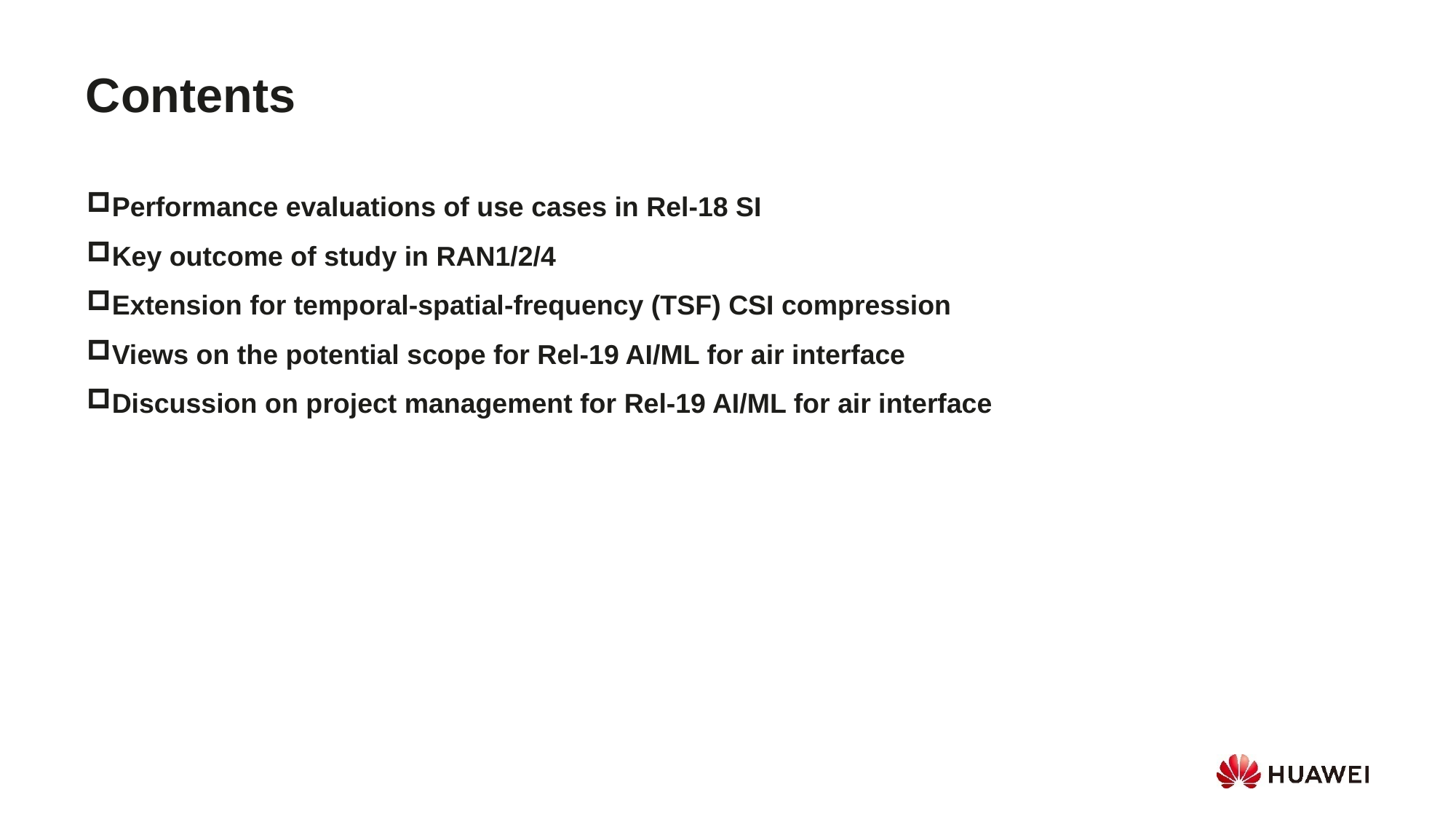

Contents
Performance evaluations of use cases in Rel-18 SI
Key outcome of study in RAN1/2/4
Extension for temporal-spatial-frequency (TSF) CSI compression
Views on the potential scope for Rel-19 AI/ML for air interface
Discussion on project management for Rel-19 AI/ML for air interface